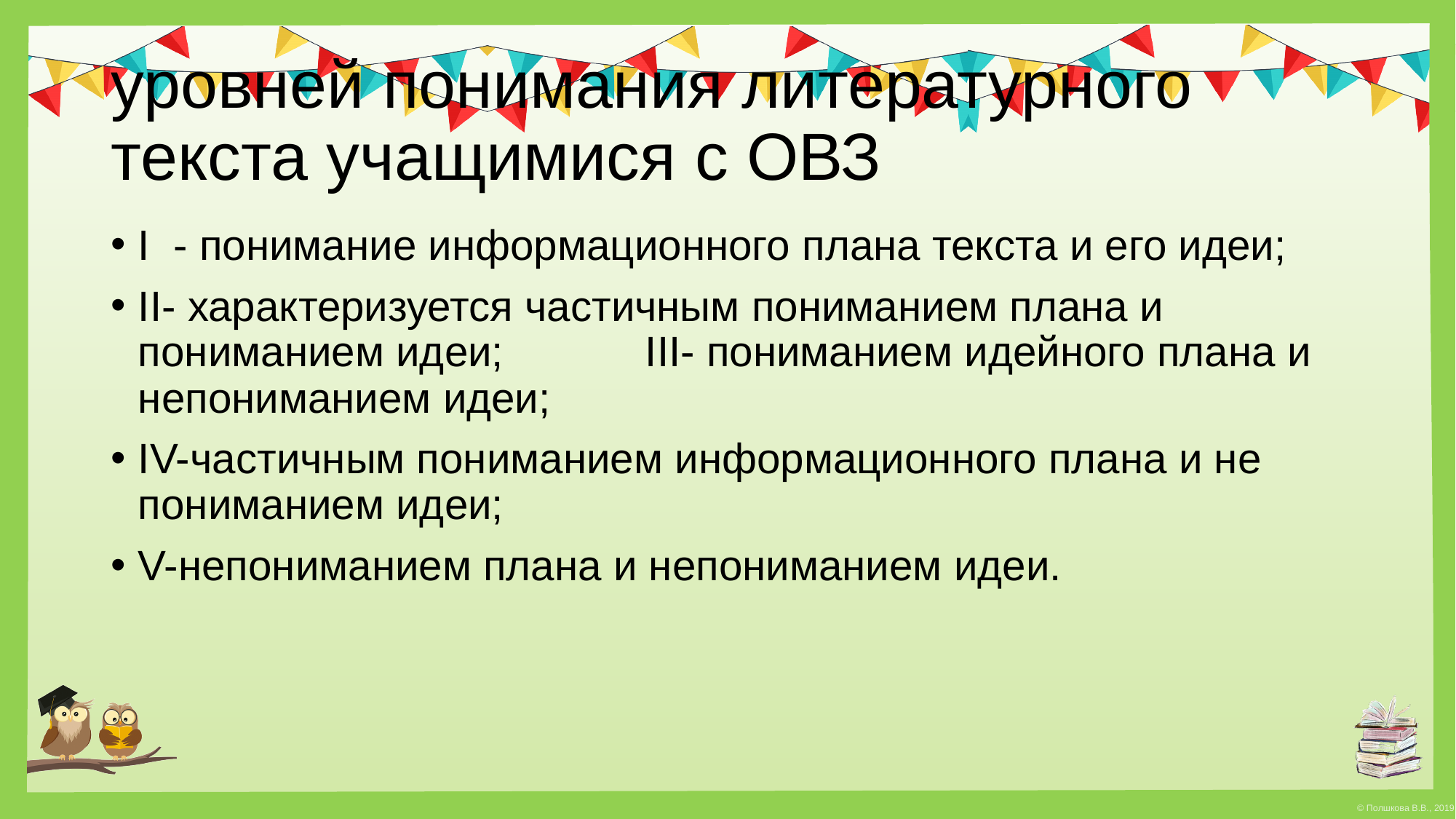

# уровней понимания литературного текста учащимися с ОВЗ
I  - понимание информационного плана текста и его идеи;
II- характеризуется частичным пониманием плана и пониманием идеи;            III- пониманием идейного плана и непониманием идеи;
IV-частичным пониманием информационного плана и не пониманием идеи;
V-непониманием плана и непониманием идеи.